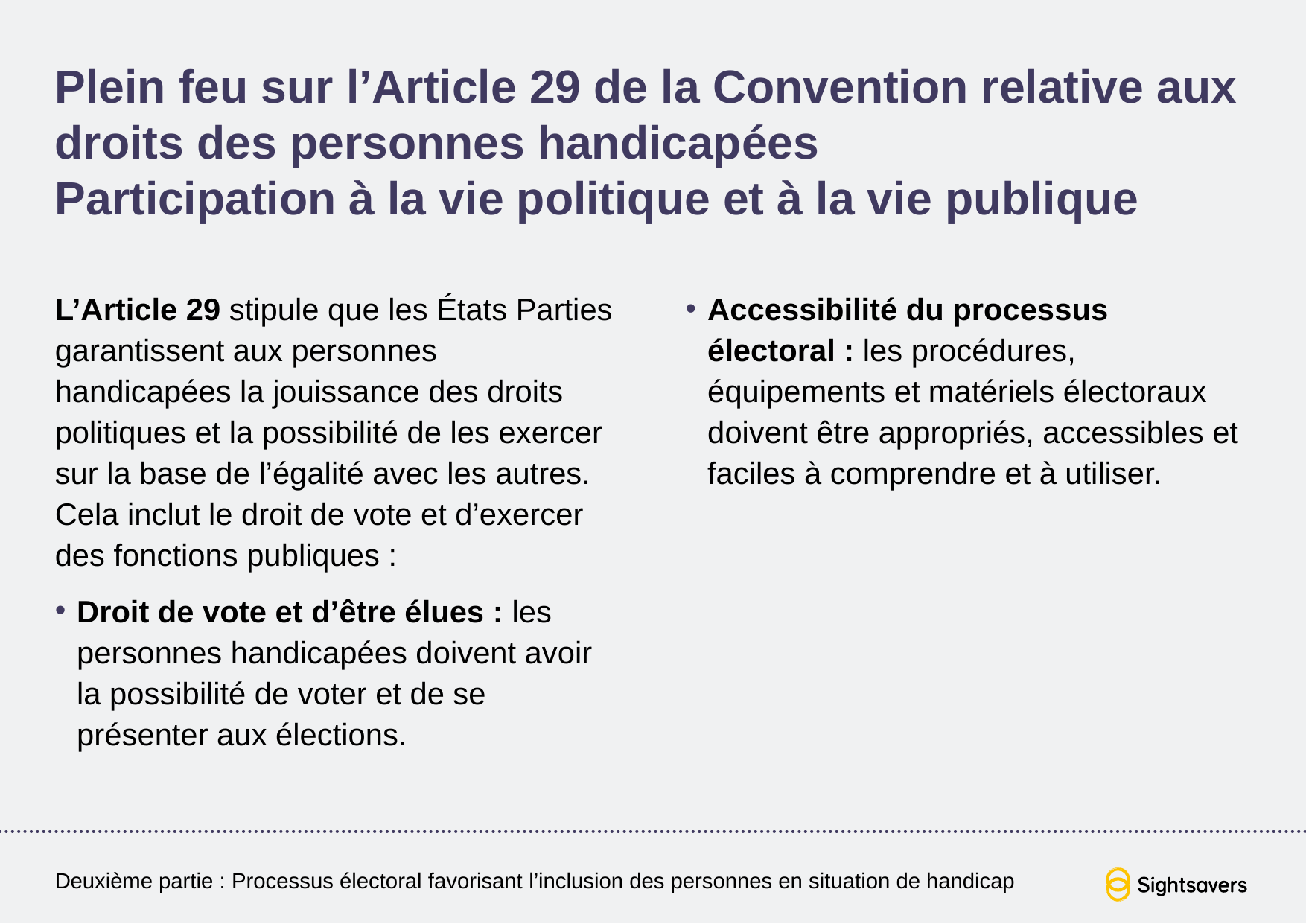

# Plein feu sur l’Article 29 de la Convention relative aux droits des personnes handicapées Participation à la vie politique et à la vie publique
L’Article 29 stipule que les États Parties garantissent aux personnes handicapées la jouissance des droits politiques et la possibilité de les exercer sur la base de l’égalité avec les autres. Cela inclut le droit de vote et d’exercer des fonctions publiques :
Droit de vote et d’être élues : les personnes handicapées doivent avoir la possibilité de voter et de se présenter aux élections.
Accessibilité du processus électoral : les procédures, équipements et matériels électoraux doivent être appropriés, accessibles et faciles à comprendre et à utiliser.

Deuxième partie : Processus électoral favorisant l’inclusion des personnes en situation de handicap